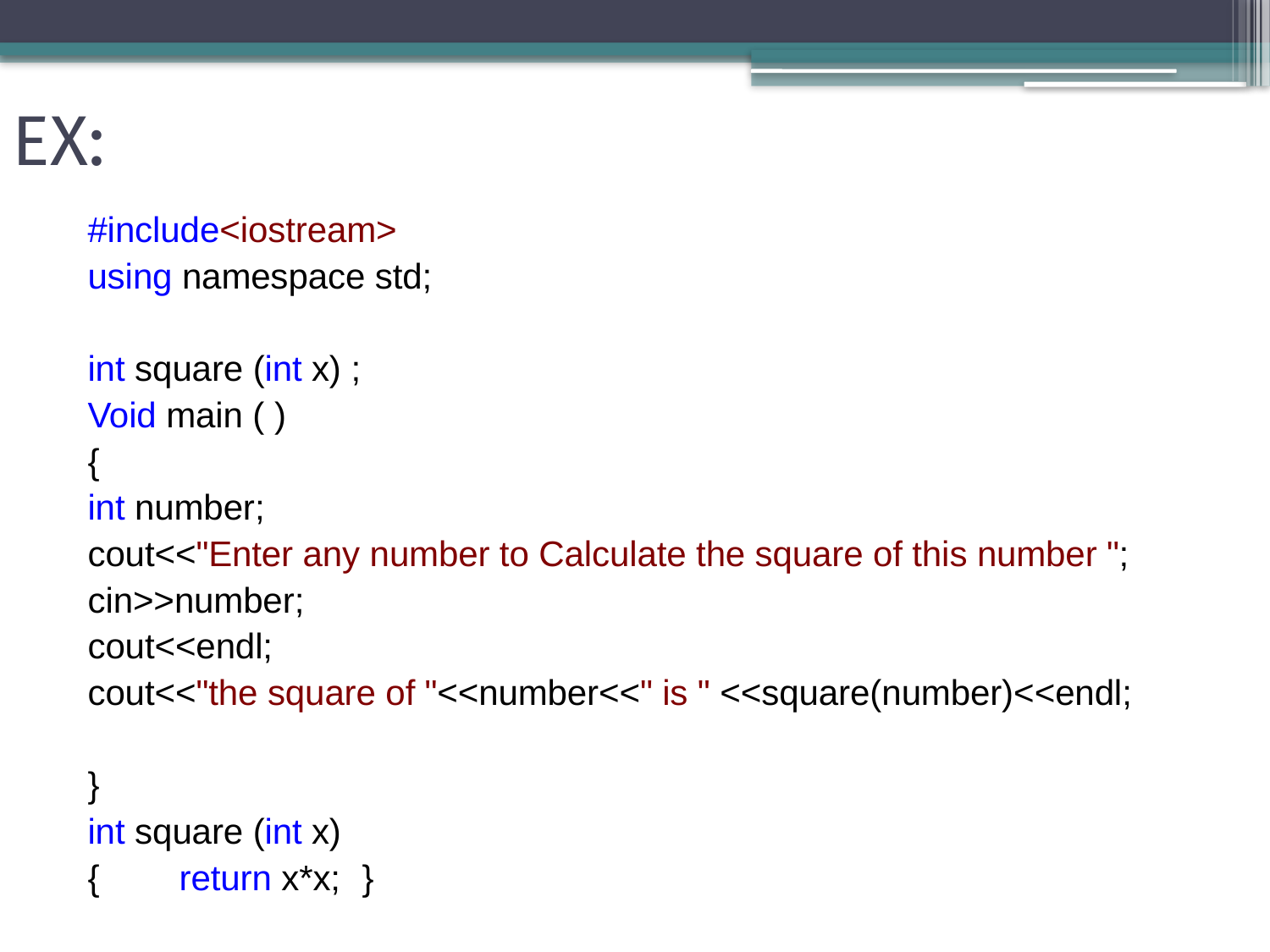

# EX:
#include<iostream>
using namespace std;

int square (int x)‏ ;
Void main ( )‏
{
	int number;
	cout<<"Enter any number to Calculate the square of this number ";
	cin>>number;
	cout<<endl;
	cout<<"the square of "<<number<<" is " <<square(number)<<endl;

}
int square (int x)‏
{	return x*x;	}